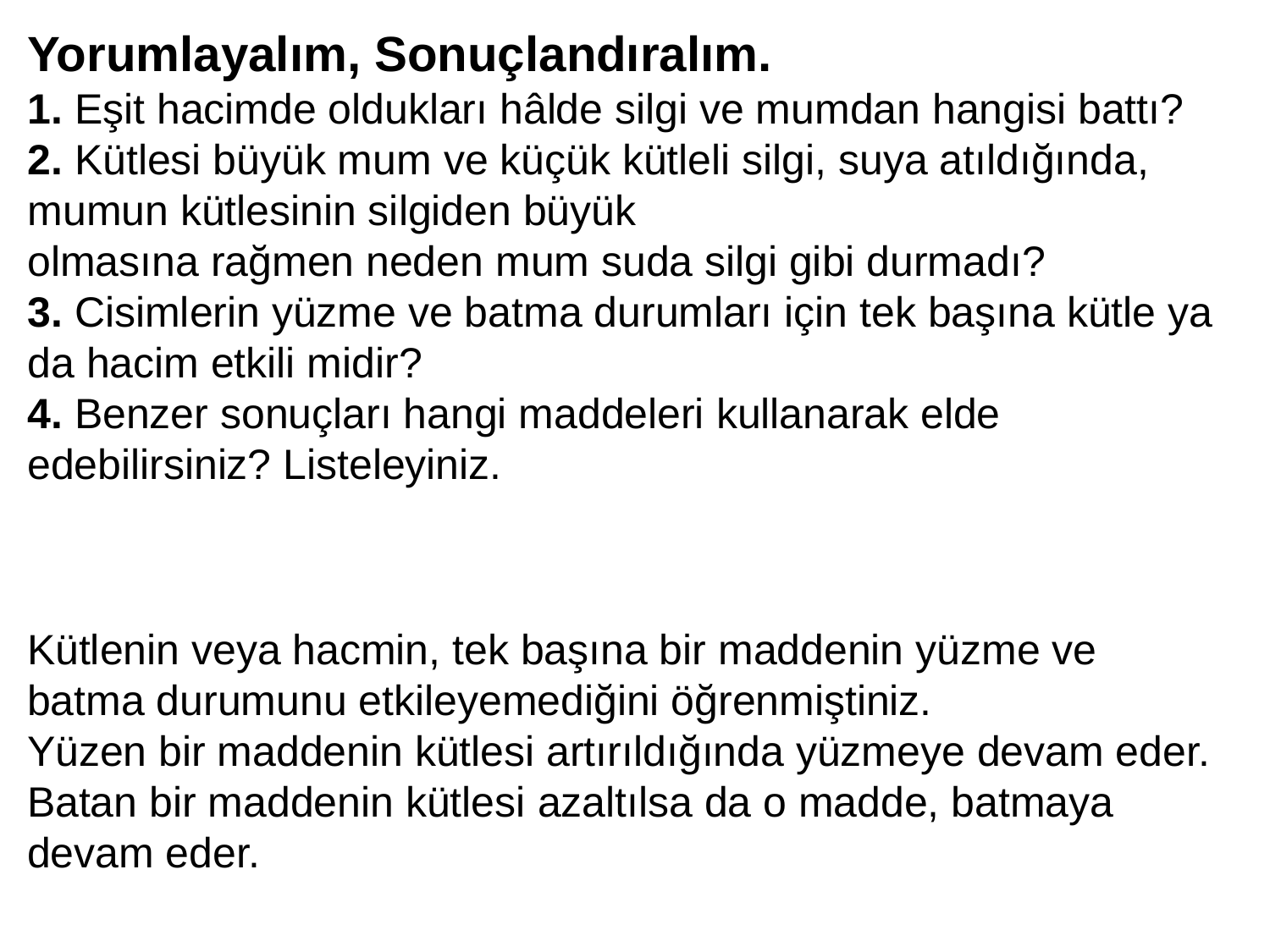

Yorumlayalım, Sonuçlandıralım.
1. Eşit hacimde oldukları hâlde silgi ve mumdan hangisi battı?
2. Kütlesi büyük mum ve küçük kütleli silgi, suya atıldığında, mumun kütlesinin silgiden büyük
olmasına rağmen neden mum suda silgi gibi durmadı?
3. Cisimlerin yüzme ve batma durumları için tek başına kütle ya da hacim etkili midir?
4. Benzer sonuçları hangi maddeleri kullanarak elde edebilirsiniz? Listeleyiniz.
Kütlenin veya hacmin, tek başına bir maddenin yüzme ve batma durumunu etkileyemediğini öğrenmiştiniz.
Yüzen bir maddenin kütlesi artırıldığında yüzmeye devam eder. Batan bir maddenin kütlesi azaltılsa da o madde, batmaya devam eder.